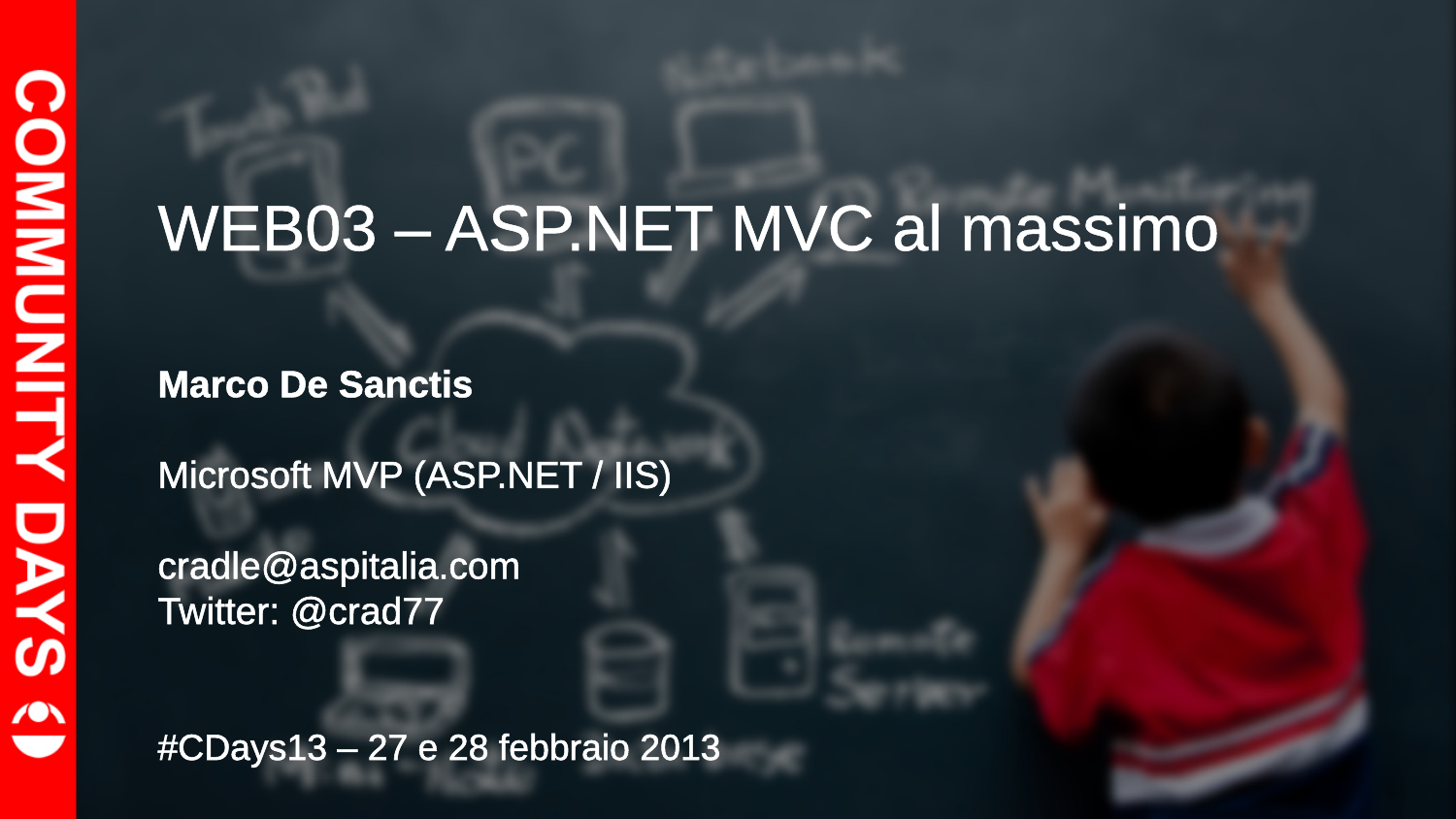

# WEB03 – ASP.NET MVC al massimo
Marco De Sanctis

Microsoft MVP (ASP.NET / IIS)

cradle@aspitalia.com
Twitter: @crad77
#CDays13 – 27 e 28 febbraio 2013